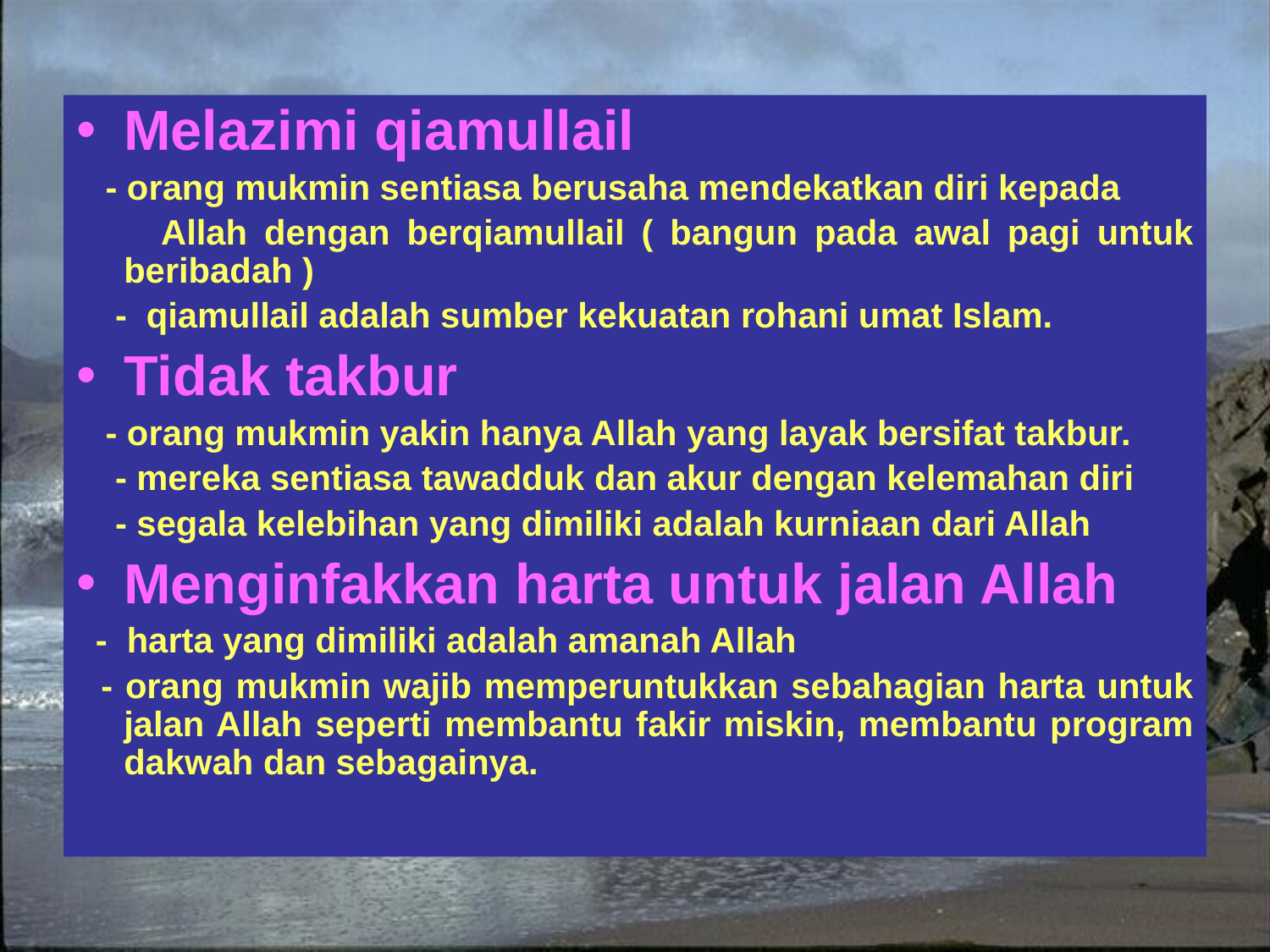

Melazimi qiamullail
   - orang mukmin sentiasa berusaha mendekatkan diri kepada
     Allah dengan berqiamullail ( bangun pada awal pagi untuk beribadah )
    -  qiamullail adalah sumber kekuatan rohani umat Islam.
Tidak takbur
   - orang mukmin yakin hanya Allah yang layak bersifat takbur.
    - mereka sentiasa tawadduk dan akur dengan kelemahan diri
    - segala kelebihan yang dimiliki adalah kurniaan dari Allah
Menginfakkan harta untuk jalan Allah
  -  harta yang dimiliki adalah amanah Allah
  - orang mukmin wajib memperuntukkan sebahagian harta untuk jalan Allah seperti membantu fakir miskin, membantu program dakwah dan sebagainya.